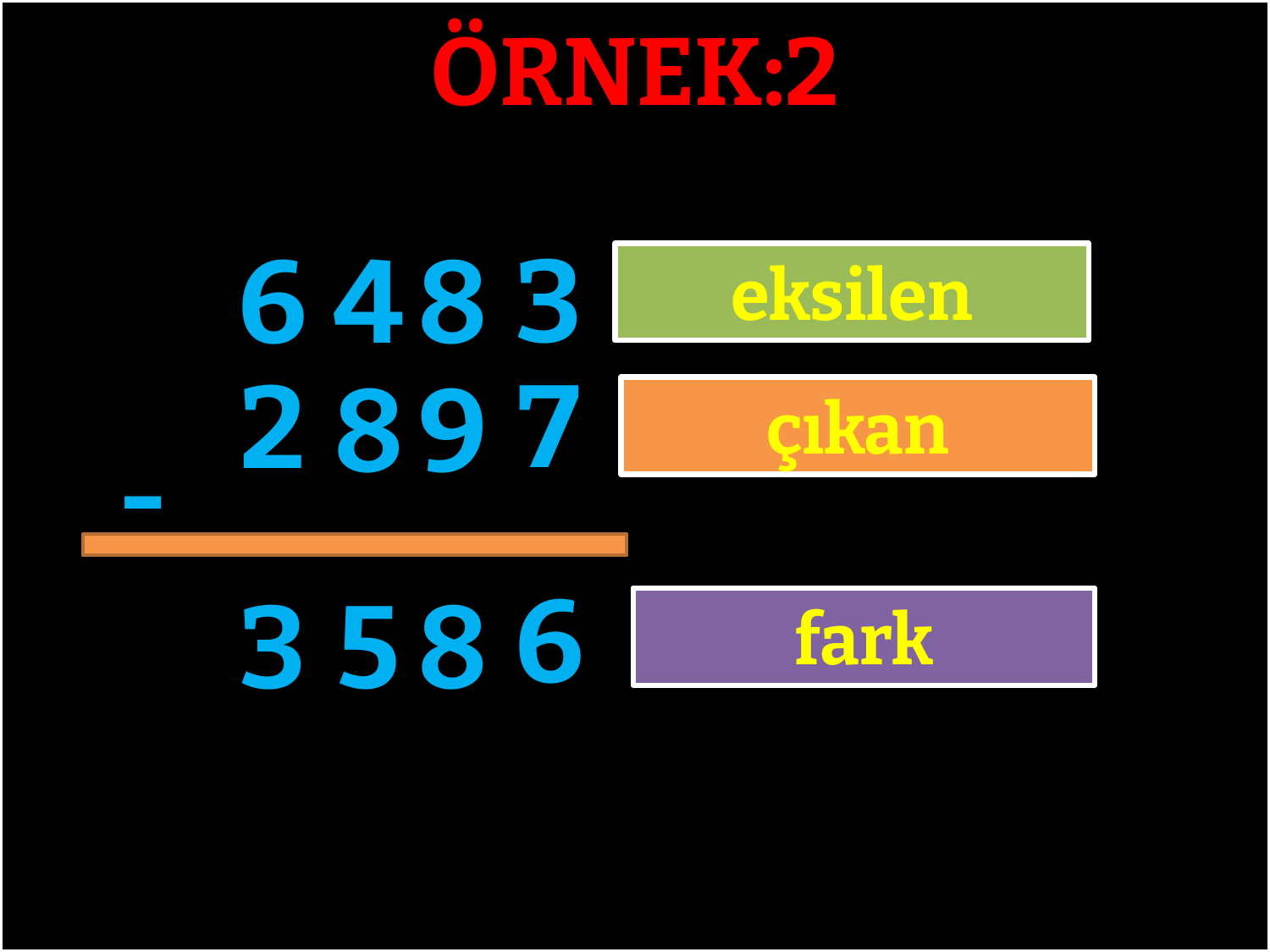

ÖRNEK:2
3
6
4
8
eksilen
#
7
2
8
9
çıkan
-

6
3
5
8
fark